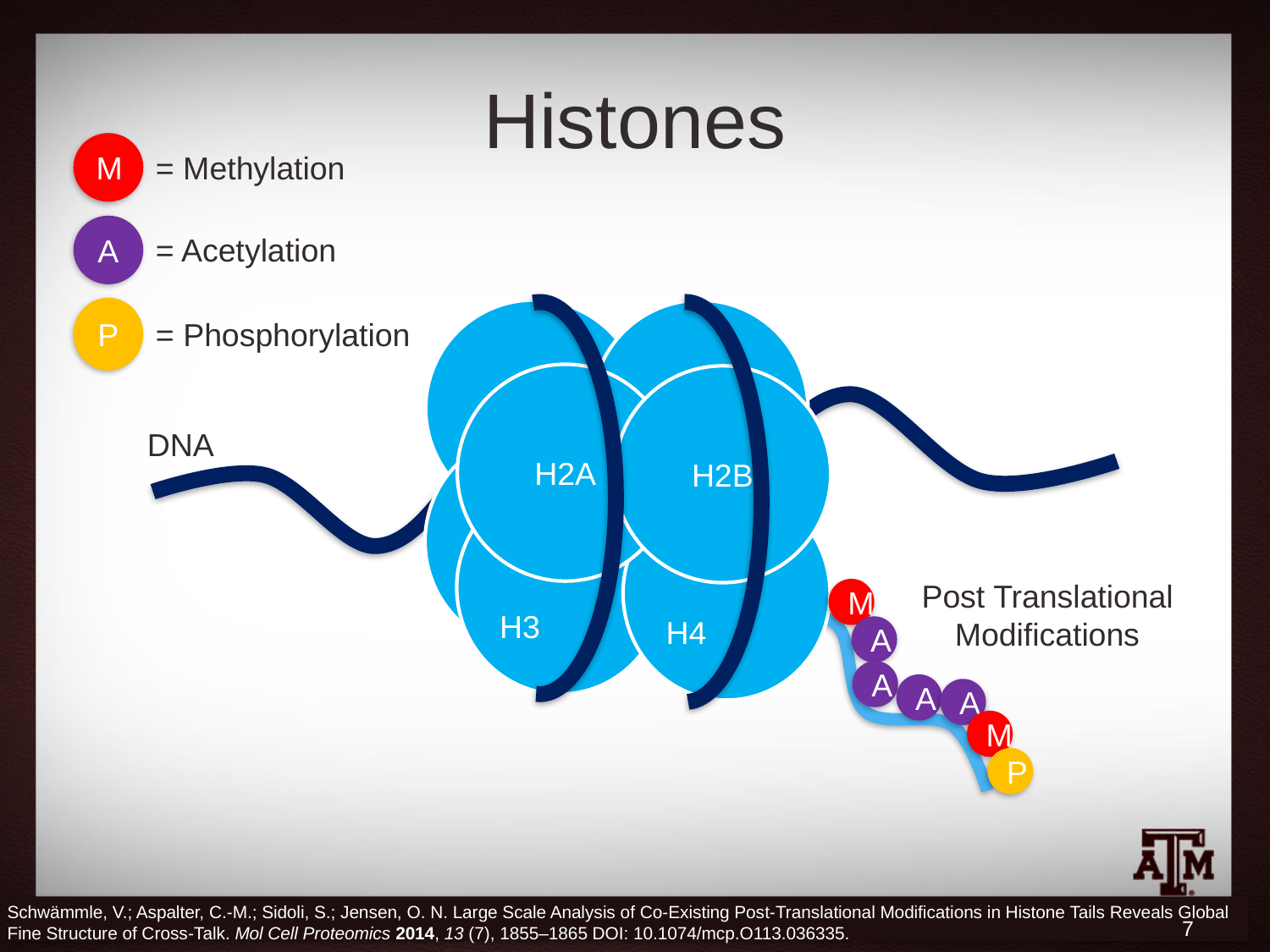

# Histones
M
A
P
= Methylation
= Acetylation
= Phosphorylation

H2A
H2B

H3

H4

DNA
M

A
A
A
A
M
P
Post Translational
Modifications
Schwämmle, V.; Aspalter, C.-M.; Sidoli, S.; Jensen, O. N. Large Scale Analysis of Co-Existing Post-Translational Modifications in Histone Tails Reveals Global Fine Structure of Cross-Talk. Mol Cell Proteomics 2014, 13 (7), 1855–1865 DOI: 10.1074/mcp.O113.036335.

7